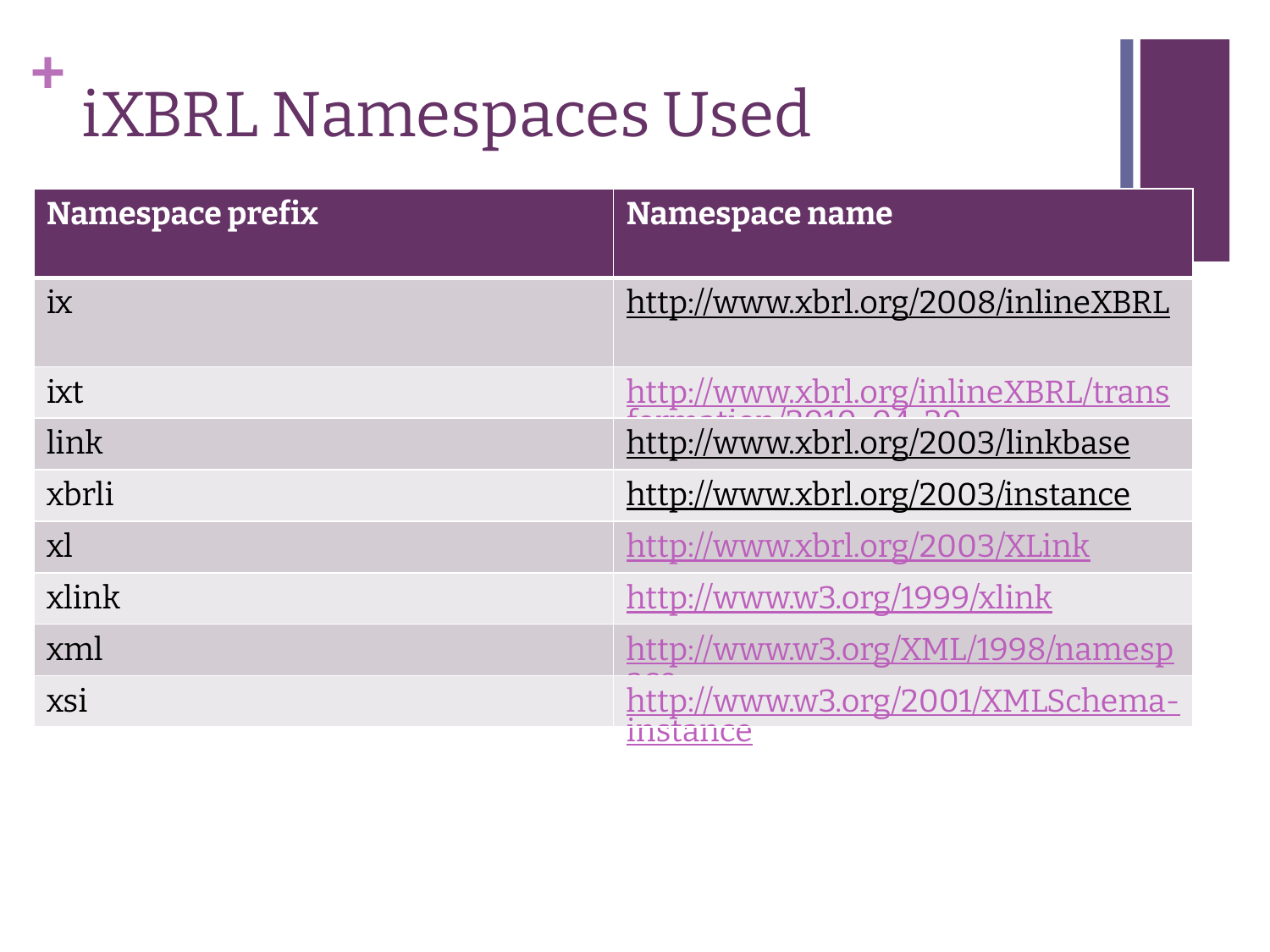

# iXBRL Namespaces Used
| Namespace prefix | Namespace name |
| --- | --- |
| ix | http://www.xbrl.org/2008/inlineXBRL |
| ixt | http://www.xbrl.org/inlineXBRL/transformation/2010-04-20 |
| link | http://www.xbrl.org/2003/linkbase |
| xbrli | http://www.xbrl.org/2003/instance |
| xl | http://www.xbrl.org/2003/XLink |
| xlink | http://www.w3.org/1999/xlink |
| xml | http://www.w3.org/XML/1998/namespace |
| xsi | http://www.w3.org/2001/XMLSchema-instance |